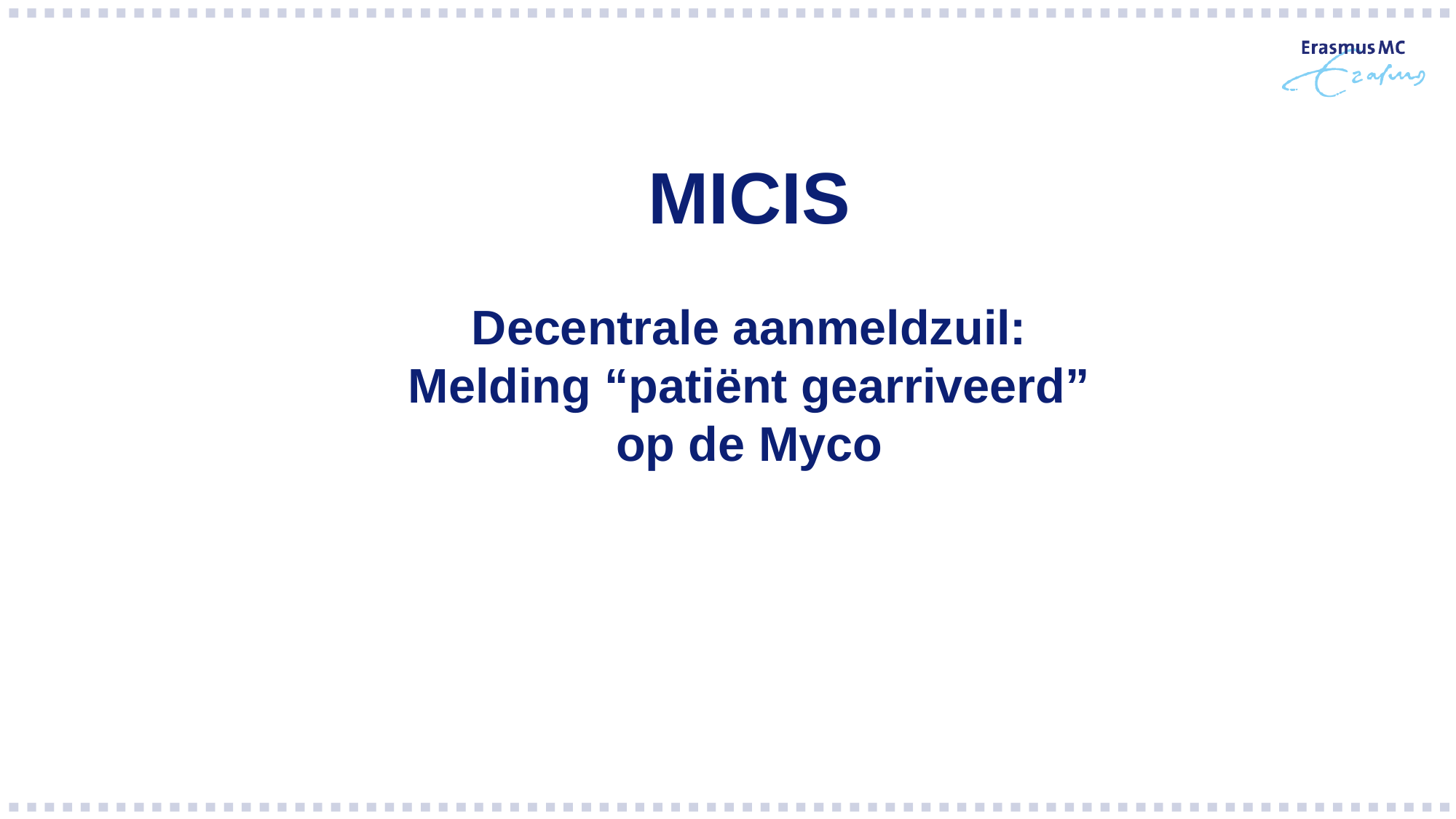

# MICIS Decentrale aanmeldzuil: Melding “patiënt gearriveerd” op de Myco